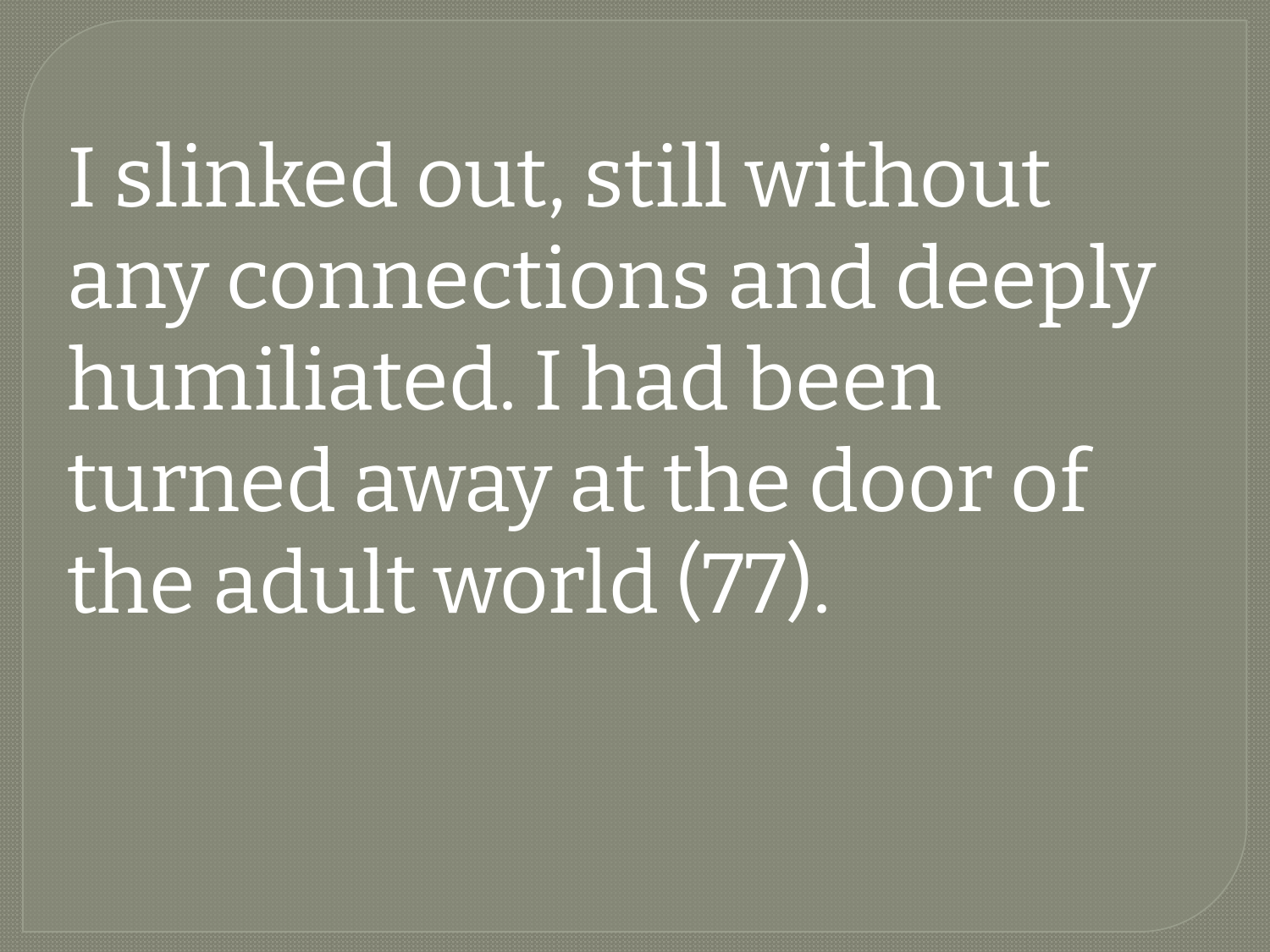

I slinked out, still without any connections and deeply humiliated. I had been turned away at the door of the adult world (77).